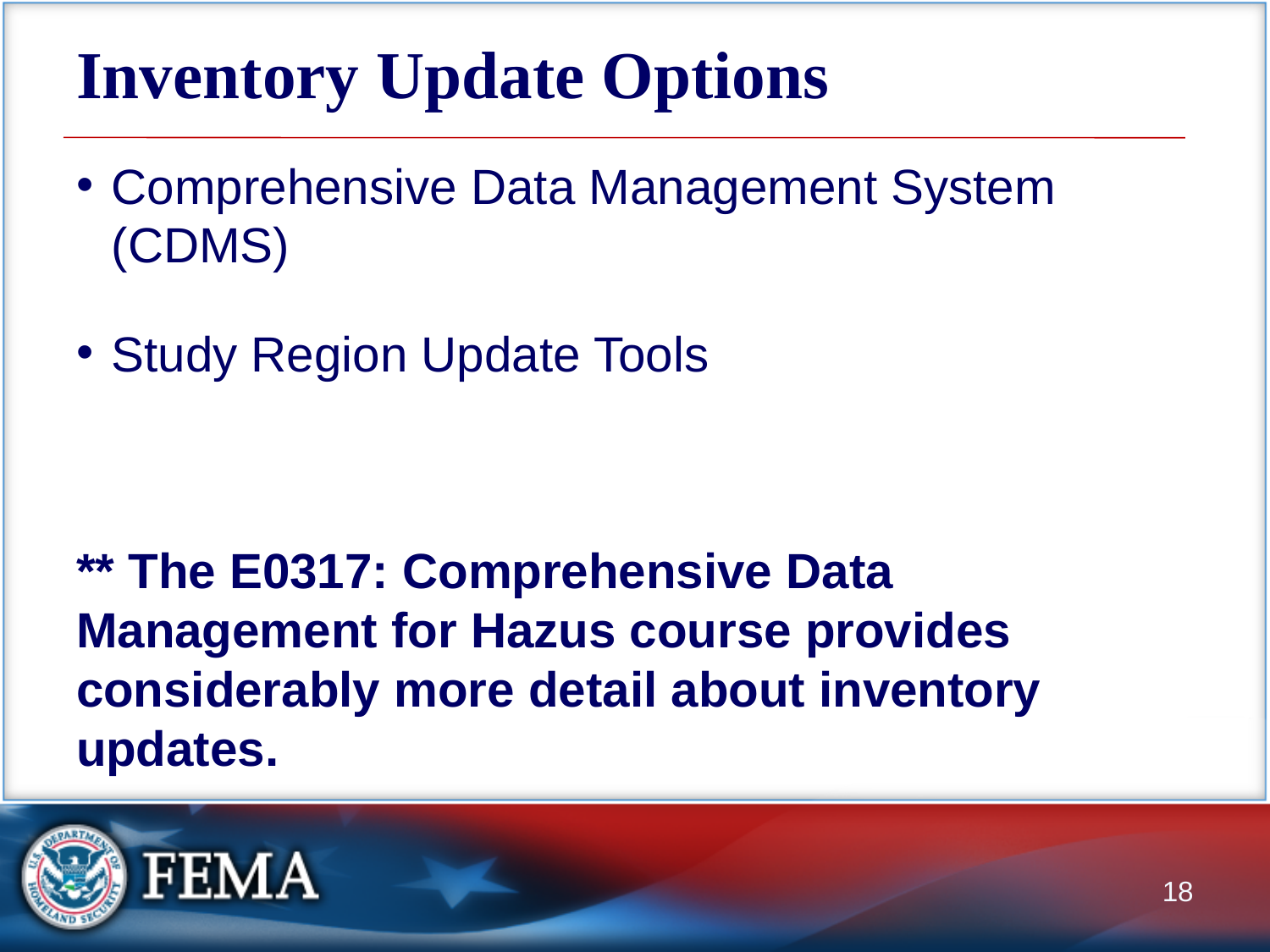

# Inventory Update Options
Comprehensive Data Management System (CDMS)
Study Region Update Tools

** The E0317: Comprehensive Data Management for Hazus course provides considerably more detail about inventory updates.
18